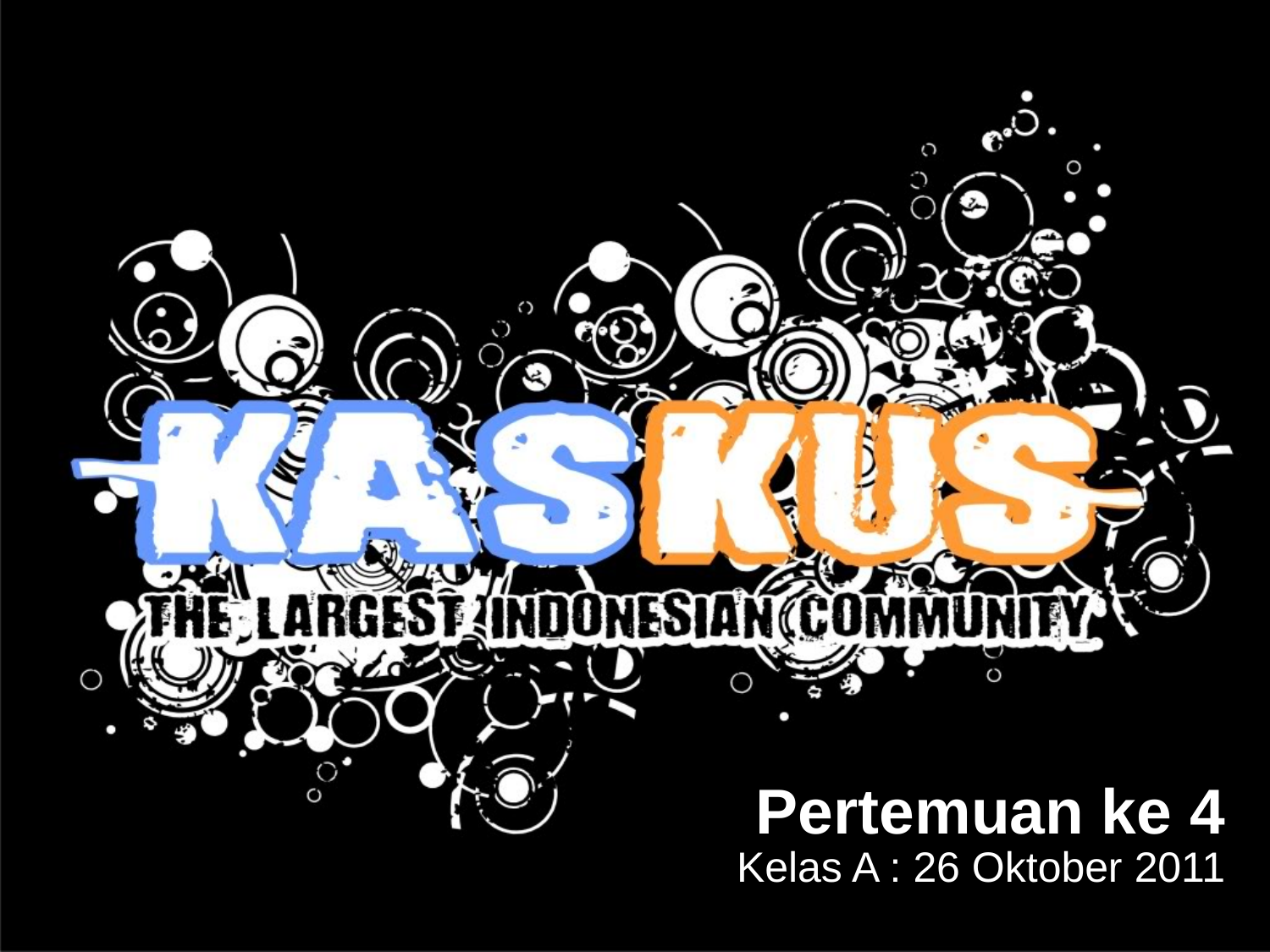

# Pertemuan ke 4
Kelas A : 26 Oktober 2011
By Novi Misgi PA